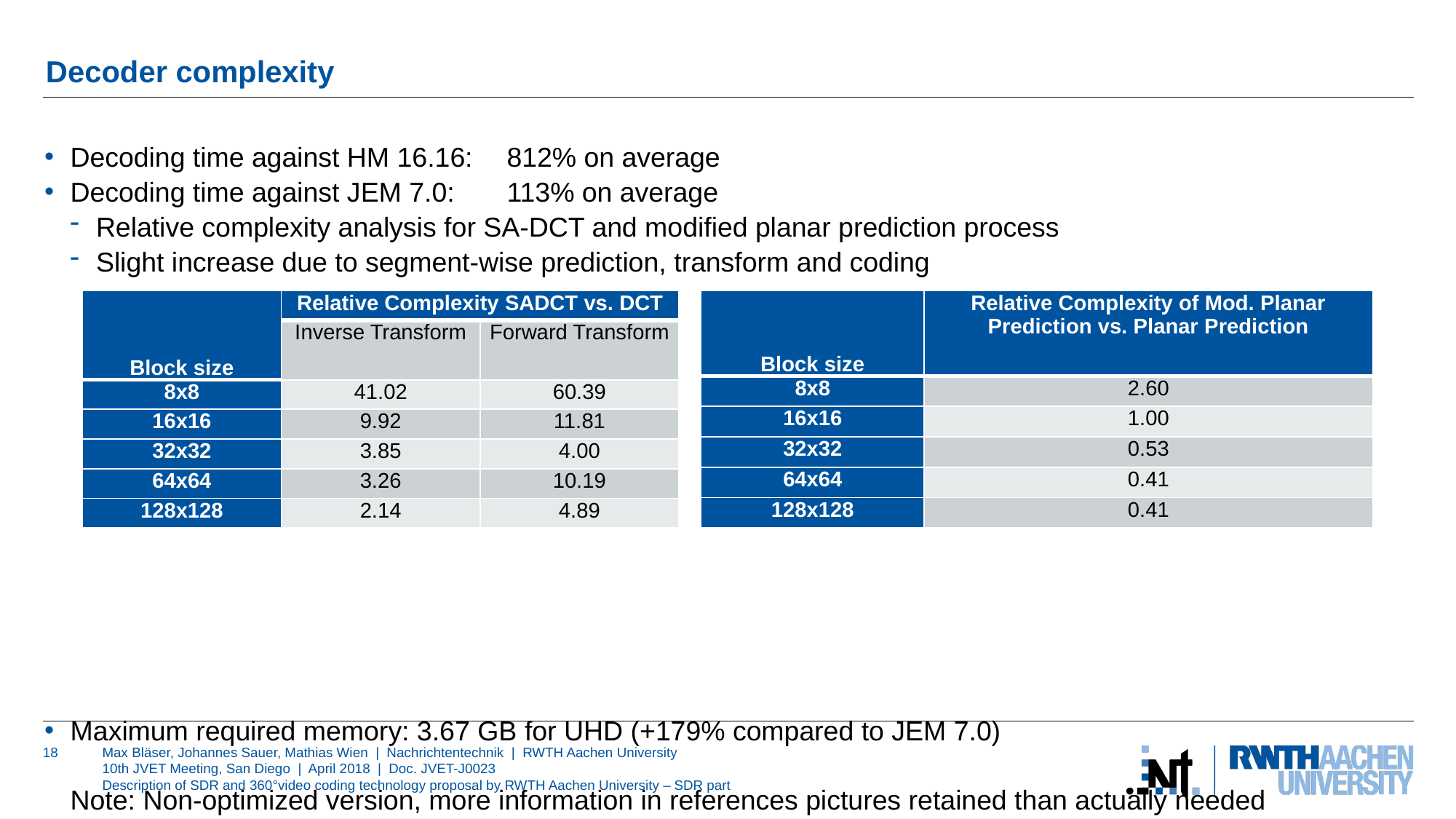

# Decoder complexity
Decoding time against HM 16.16: 	812% on average
Decoding time against JEM 7.0: 	113% on average
Relative complexity analysis for SA-DCT and modified planar prediction process
Slight increase due to segment-wise prediction, transform and coding

Maximum required memory: 3.67 GB for UHD (+179% compared to JEM 7.0)

Note: Non-optimized version, more information in references pictures retained than actually needed

| Block size | Relative Complexity of Mod. Planar Prediction vs. Planar Prediction |
| --- | --- |
| 8x8 | 2.60 |
| 16x16 | 1.00 |
| 32x32 | 0.53 |
| 64x64 | 0.41 |
| 128x128 | 0.41 |
| Block size | Relative Complexity SADCT vs. DCT |  |
| --- | --- | --- |
|  | Inverse Transform | Forward Transform |
| 8x8 | 41.02 | 60.39 |
| 16x16 | 9.92 | 11.81 |
| 32x32 | 3.85 | 4.00 |
| 64x64 | 3.26 | 10.19 |
| 128x128 | 2.14 | 4.89 |